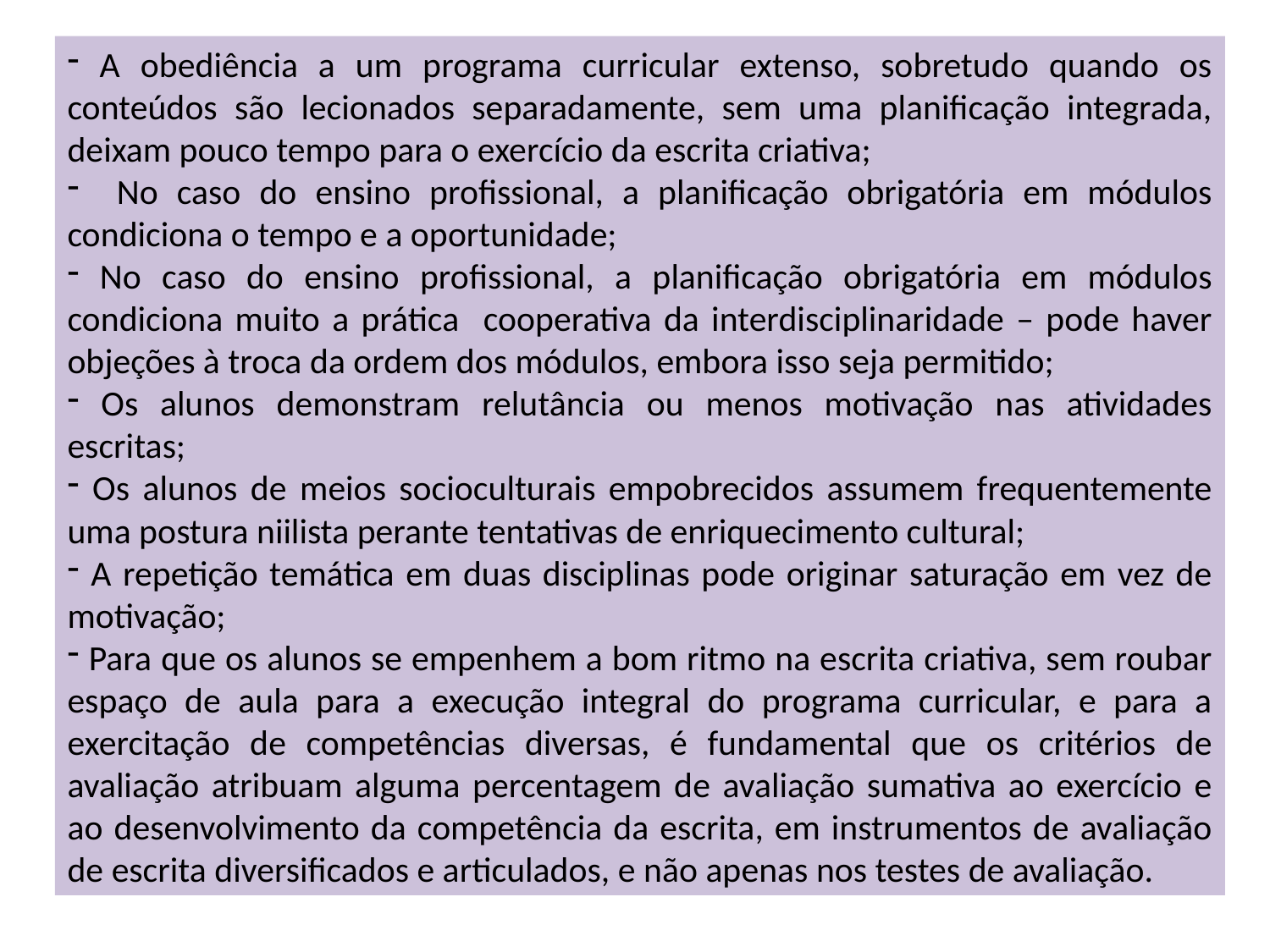

A obediência a um programa curricular extenso, sobretudo quando os conteúdos são lecionados separadamente, sem uma planificação integrada, deixam pouco tempo para o exercício da escrita criativa;
  No caso do ensino profissional, a planificação obrigatória em módulos condiciona o tempo e a oportunidade;
 No caso do ensino profissional, a planificação obrigatória em módulos condiciona muito a prática  cooperativa da interdisciplinaridade – pode haver objeções à troca da ordem dos módulos, embora isso seja permitido;
 Os alunos demonstram relutância ou menos motivação nas atividades escritas;
 Os alunos de meios socioculturais empobrecidos assumem frequentemente uma postura niilista perante tentativas de enriquecimento cultural;
 A repetição temática em duas disciplinas pode originar saturação em vez de motivação;
 Para que os alunos se empenhem a bom ritmo na escrita criativa, sem roubar espaço de aula para a execução integral do programa curricular, e para a exercitação de competências diversas, é fundamental que os critérios de avaliação atribuam alguma percentagem de avaliação sumativa ao exercício e ao desenvolvimento da competência da escrita, em instrumentos de avaliação de escrita diversificados e articulados, e não apenas nos testes de avaliação.